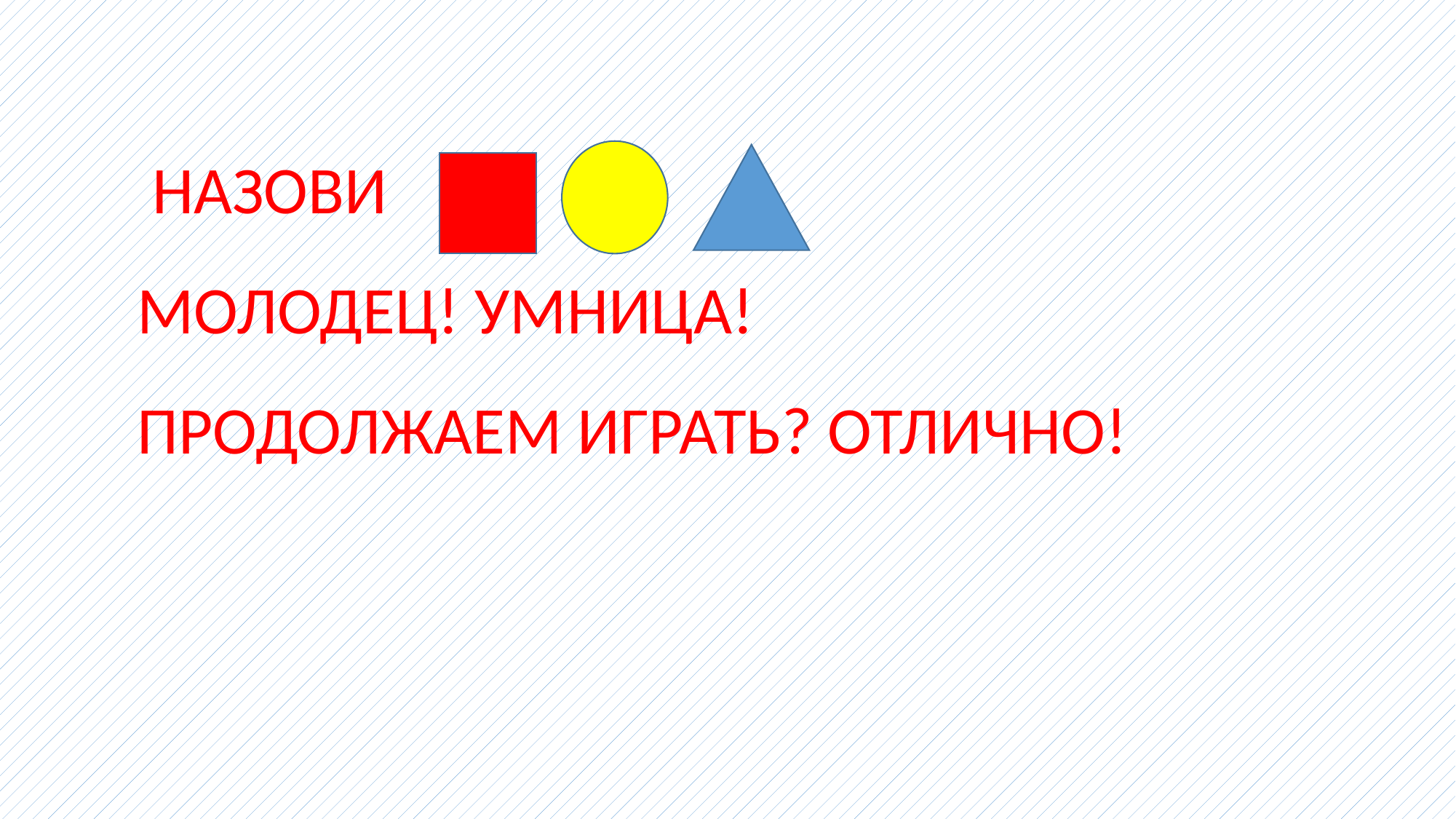

# НАЗОВИ МОЛОДЕЦ! УМНИЦА! ПРОДОЛЖАЕМ ИГРАТЬ? ОТЛИЧНО!